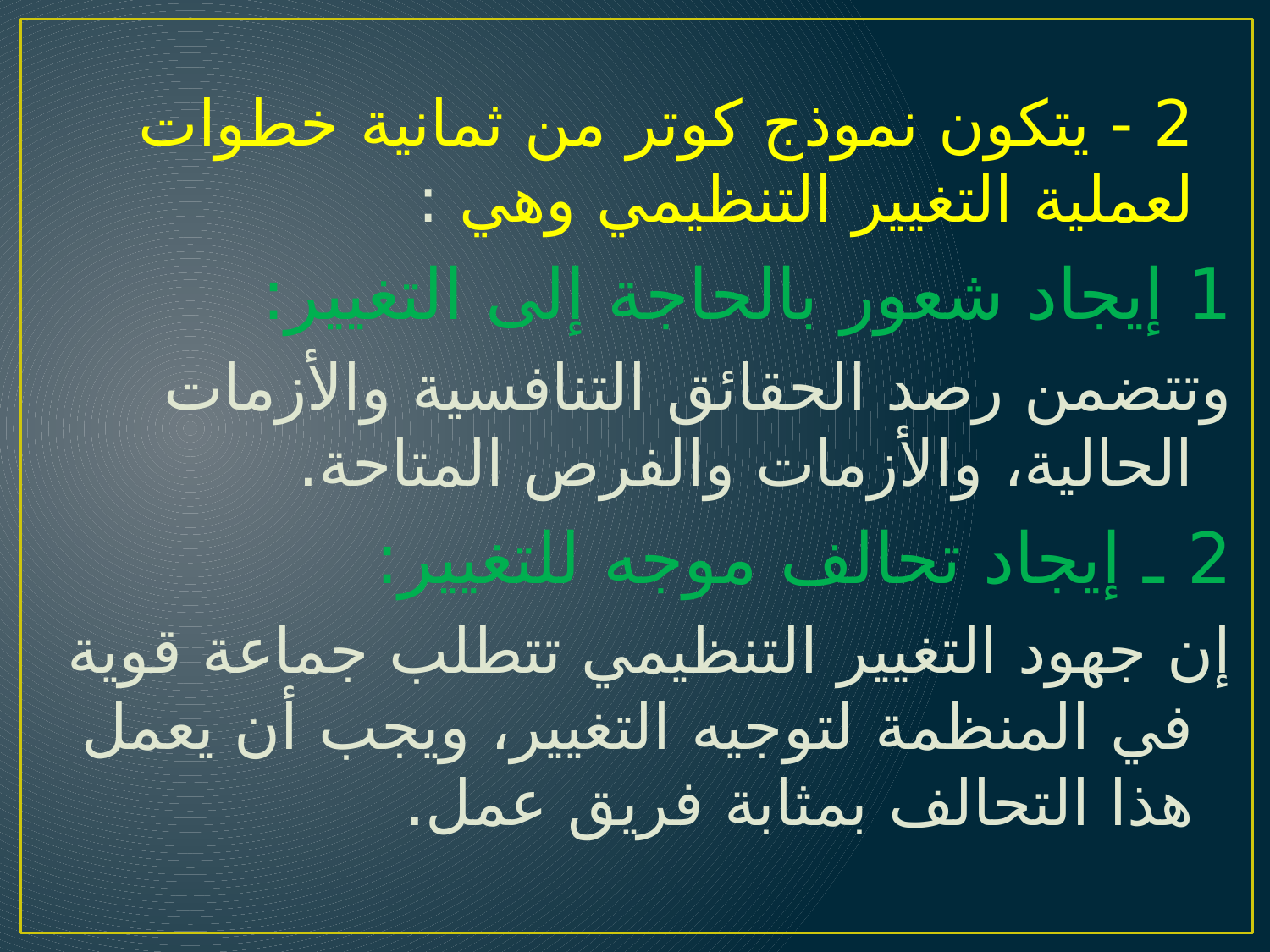

2 - يتكون نموذج كوتر من ثمانية خطوات لعملية التغيير التنظيمي وهي :
1 إيجاد شعور بالحاجة إلى التغيير:
وتتضمن رصد الحقائق التنافسية والأزمات الحالية، والأزمات والفرص المتاحة.
2 ـ إيجاد تحالف موجه للتغيير:
إن جهود التغيير التنظيمي تتطلب جماعة قوية في المنظمة لتوجيه التغيير، ويجب أن يعمل هذا التحالف بمثابة فريق عمل.